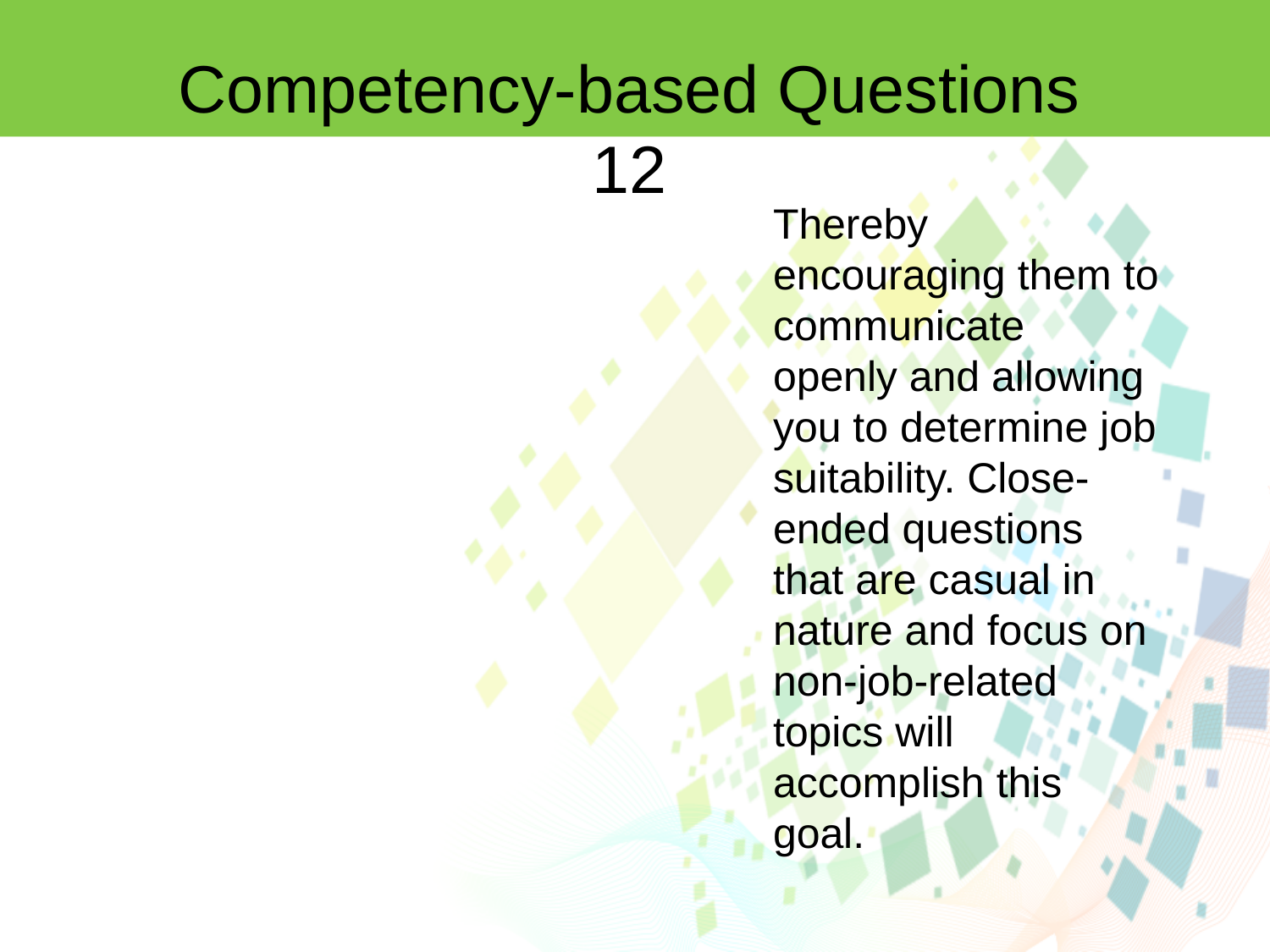

Competency-based Questions 12
Thereby
encouraging them to communicate openly and allowing you to determine job suitability. Close-ended questions that are casual in nature and focus on non-job-related
topics will accomplish this goal.